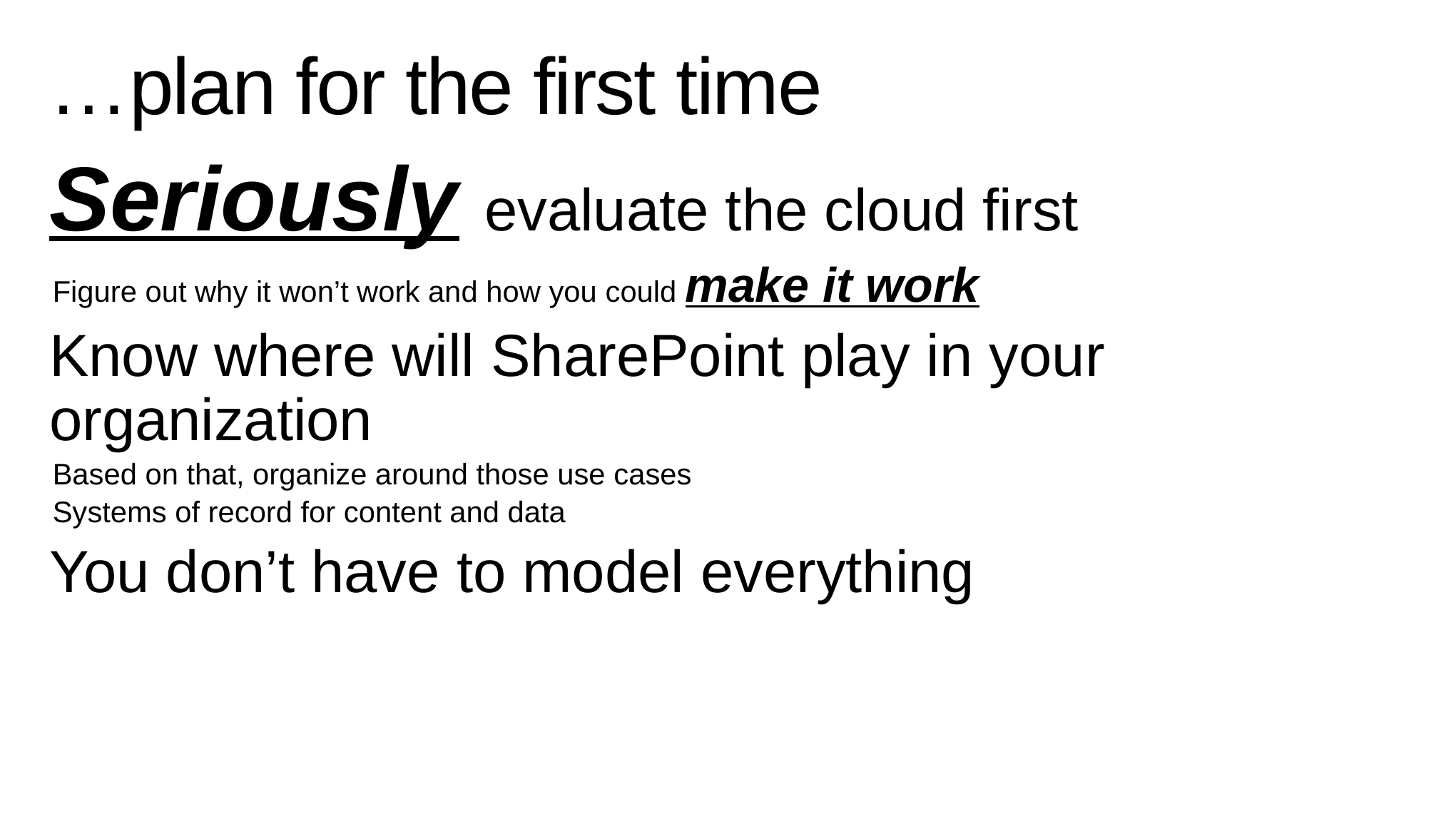

# …plan for the first time
Seriously evaluate the cloud first
Figure out why it won’t work and how you could make it work
Know where will SharePoint play in your organization
Based on that, organize around those use cases
Systems of record for content and data
You don’t have to model everything